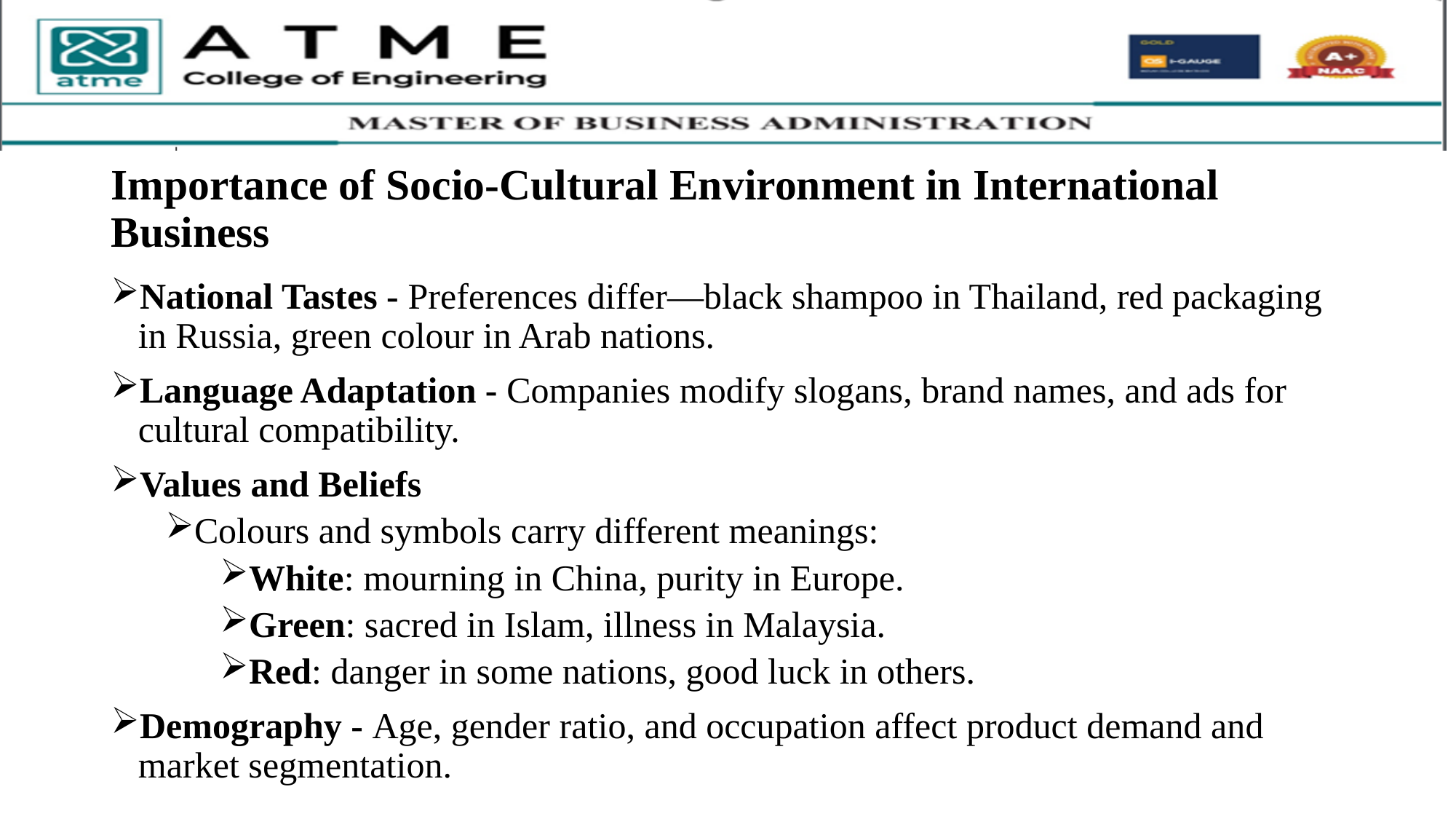

# Importance of Socio-Cultural Environment in International Business
National Tastes - Preferences differ—black shampoo in Thailand, red packaging in Russia, green colour in Arab nations.
Language Adaptation - Companies modify slogans, brand names, and ads for cultural compatibility.
Values and Beliefs
Colours and symbols carry different meanings:
White: mourning in China, purity in Europe.
Green: sacred in Islam, illness in Malaysia.
Red: danger in some nations, good luck in others.
Demography - Age, gender ratio, and occupation affect product demand and market segmentation.